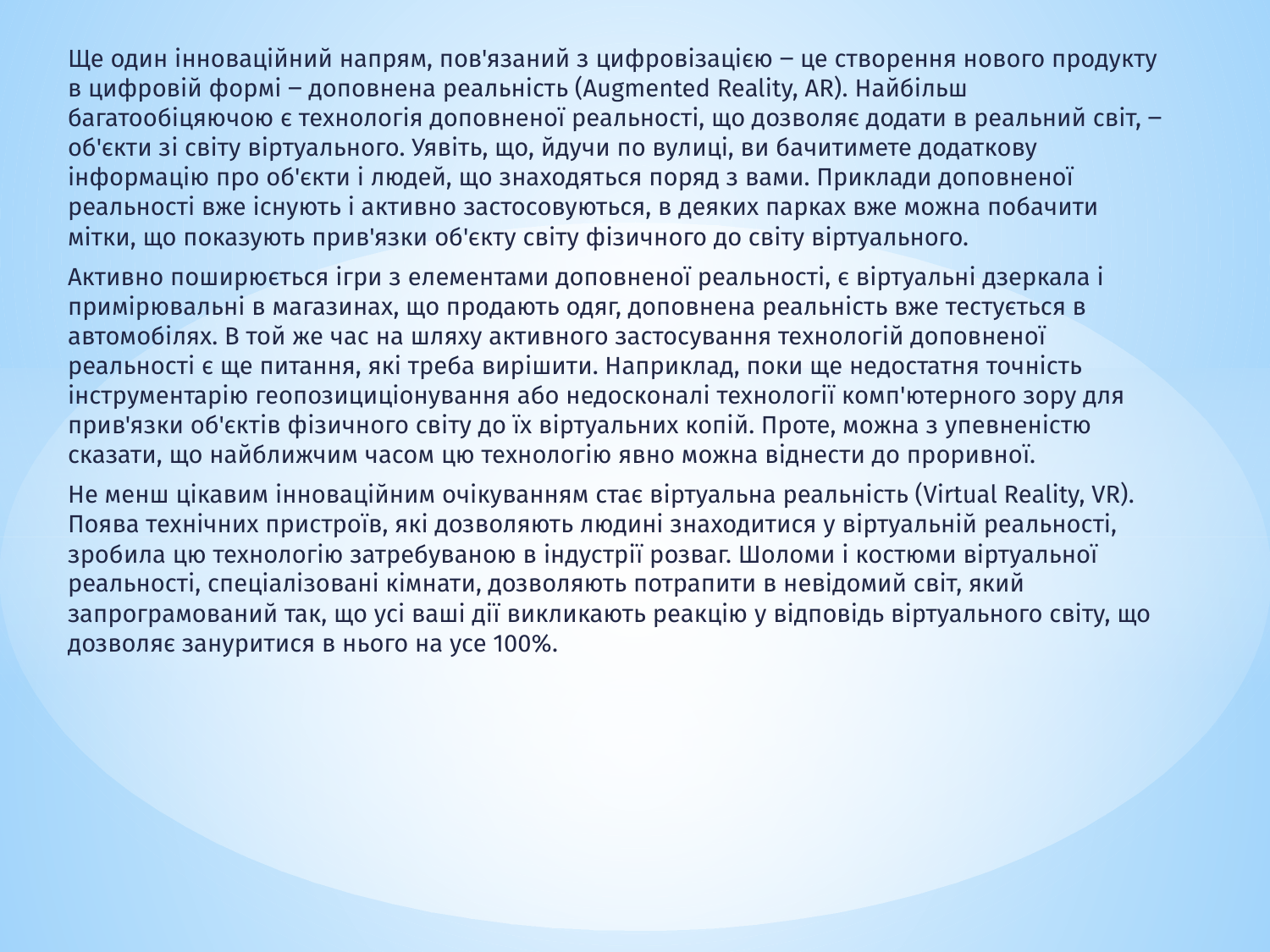

Ще один інноваційний напрям, пов'язаний з цифровізацією ‒ це створення нового продукту в цифровій формі ‒ доповнена реальність (Augmented Reality, AR). Найбільш багатообіцяючою є технологія доповненої реальності, що дозволяє додати в реальний світ, ‒ об'єкти зі світу віртуального. Уявіть, що, йдучи по вулиці, ви бачитимете додаткову інформацію про об'єкти і людей, що знаходяться поряд з вами. Приклади доповненої реальності вже існують і активно застосовуються, в деяких парках вже можна побачити мітки, що показують прив'язки об'єкту світу фізичного до світу віртуального.
Активно поширюється ігри з елементами доповненої реальності, є віртуальні дзеркала і примірювальні в магазинах, що продають одяг, доповнена реальність вже тестується в автомобілях. В той же час на шляху активного застосування технологій доповненої реальності є ще питання, які треба вирішити. Наприклад, поки ще недостатня точність інструментарію геопозициціонування або недосконалі технології комп'ютерного зору для прив'язки об'єктів фізичного світу до їх віртуальних копій. Проте, можна з упевненістю сказати, що найближчим часом цю технологію явно можна віднести до проривної.
Не менш цікавим інноваційним очікуванням стає віртуальна реальність (Virtual Reality, VR). Поява технічних пристроїв, які дозволяють людині знаходитися у віртуальній реальності, зробила цю технологію затребуваною в індустрії розваг. Шоломи і костюми віртуальної реальності, спеціалізовані кімнати, дозволяють потрапити в невідомий світ, який запрограмований так, що усі ваші дії викликають реакцію у відповідь віртуального світу, що дозволяє зануритися в нього на усе 100%.